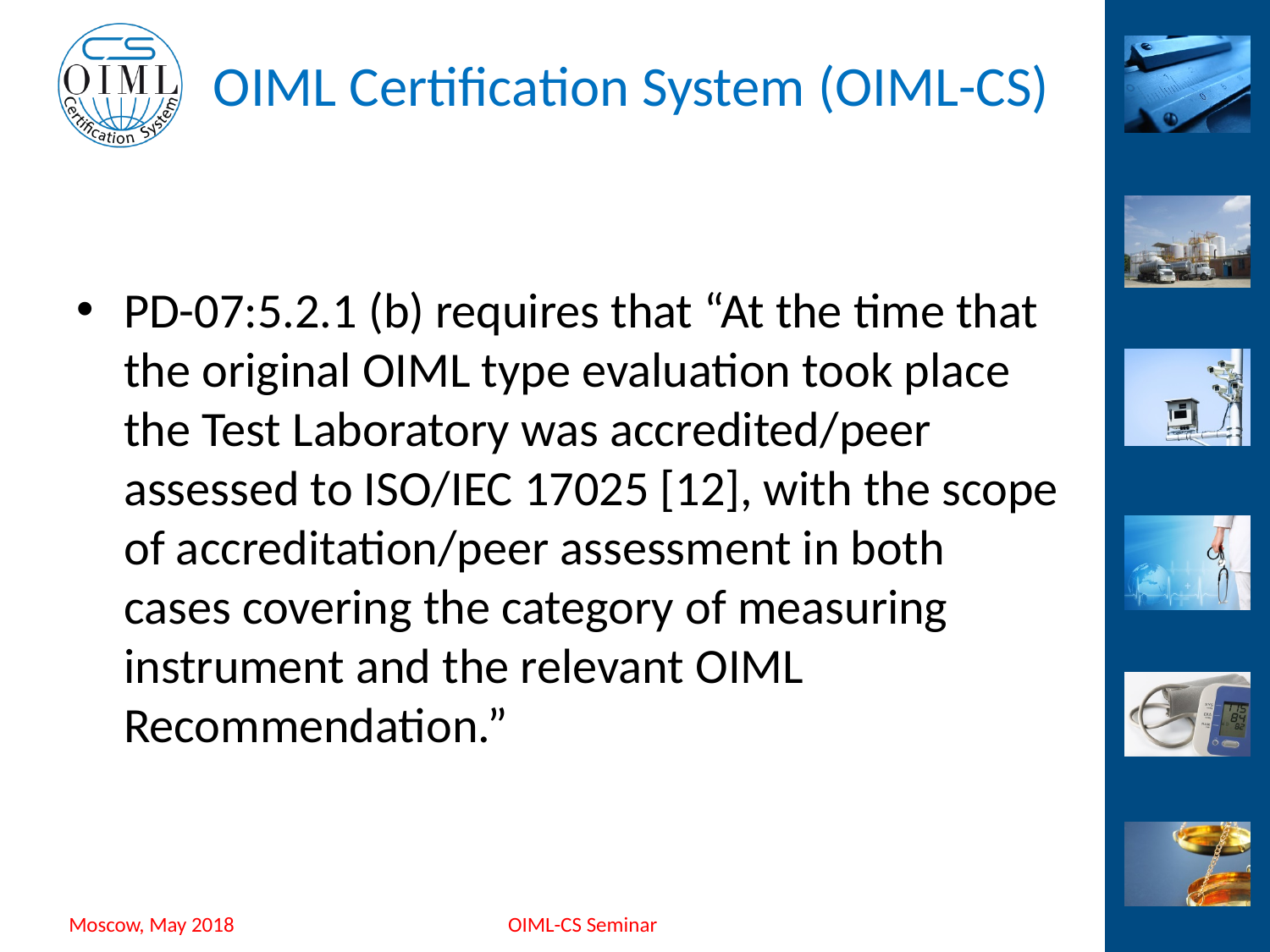

#
PD-07:5.2.1 (b) requires that “At the time that the original OIML type evaluation took place the Test Laboratory was accredited/peer assessed to ISO/IEC 17025 [12], with the scope of accreditation/peer assessment in both cases covering the category of measuring instrument and the relevant OIML Recommendation.”